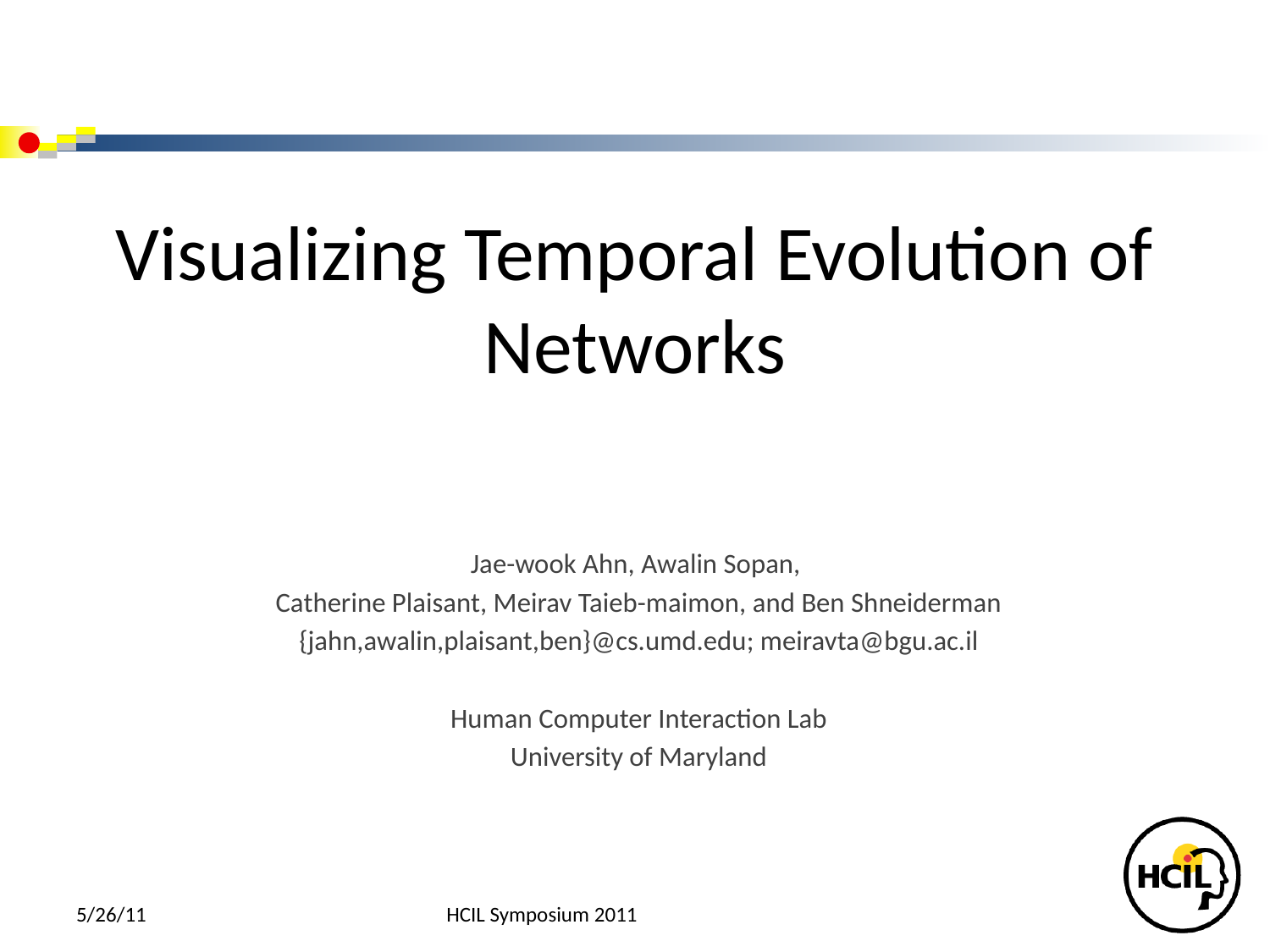

# Visualizing Temporal Evolution of Networks
Jae-wook Ahn, Awalin Sopan,
Catherine Plaisant, Meirav Taieb-maimon, and Ben Shneiderman
{jahn,awalin,plaisant,ben}@cs.umd.edu; meiravta@bgu.ac.il

Human Computer Interaction Lab
University of Maryland

5/26/11
HCIL Symposium 2011